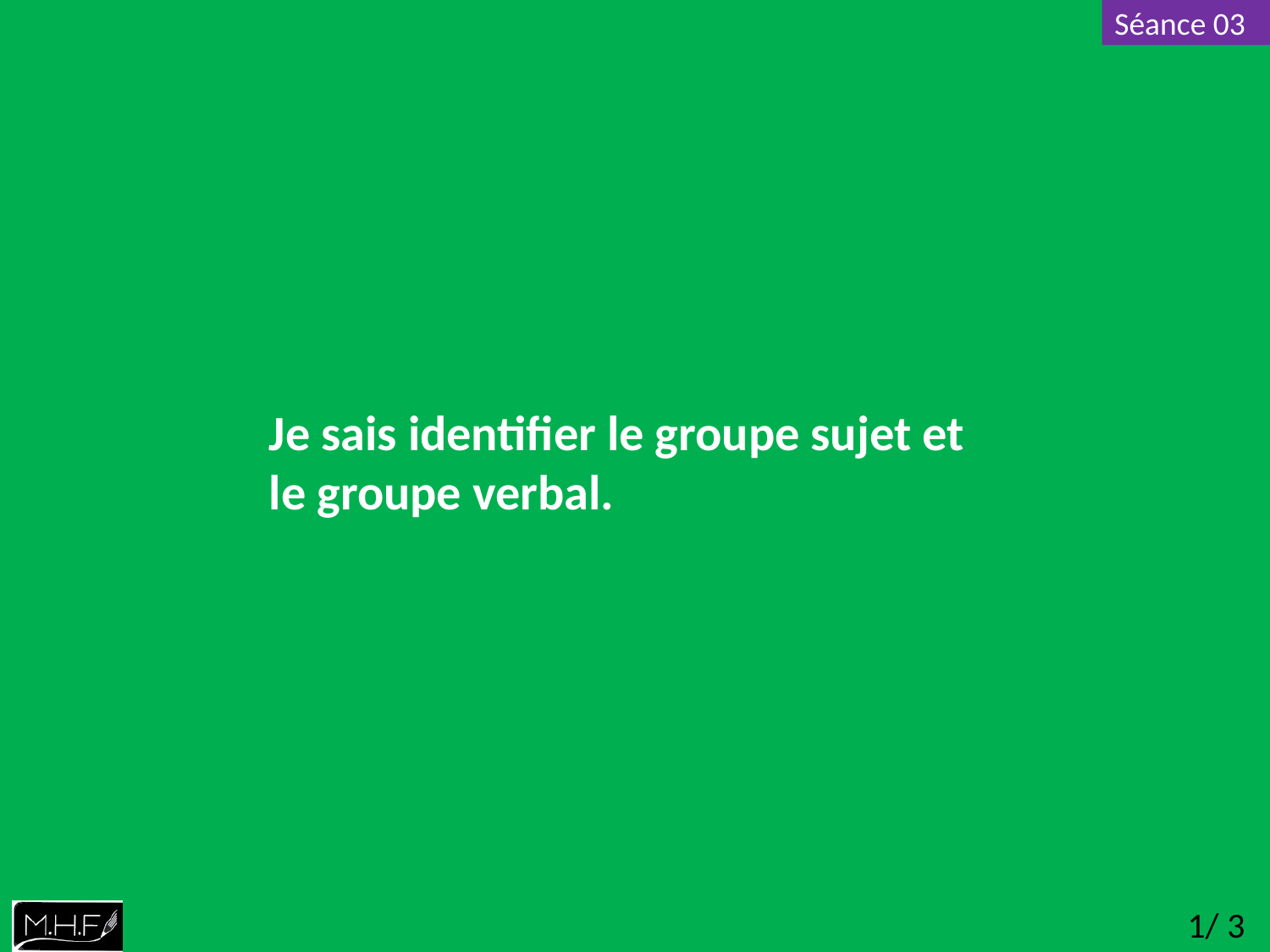

Je sais identifier le groupe sujet et le groupe verbal.
1/ 3